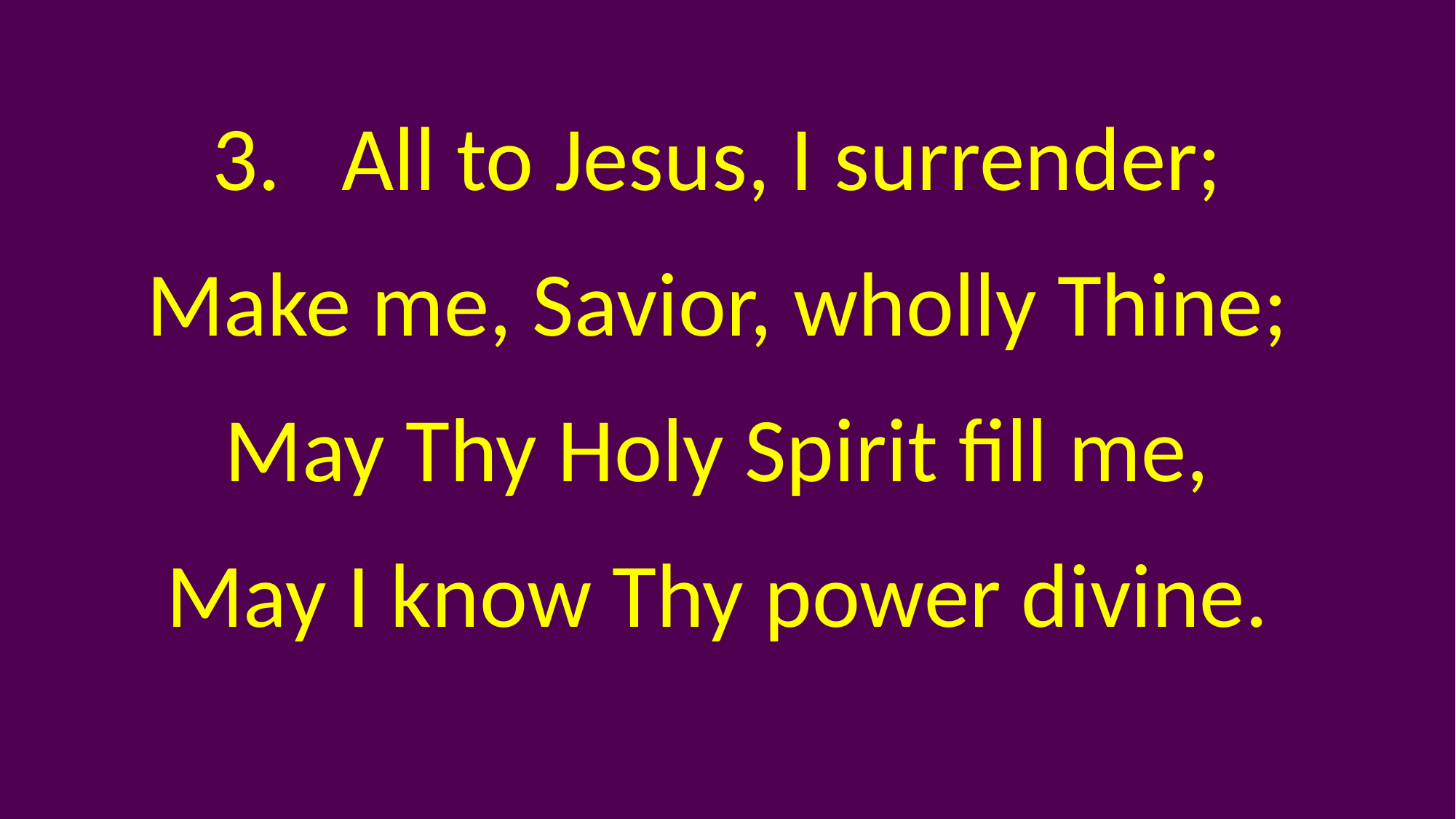

3.	 All to Jesus, I surrender;
Make me, Savior, wholly Thine;
May Thy Holy Spirit fill me,
May I know Thy power divine.